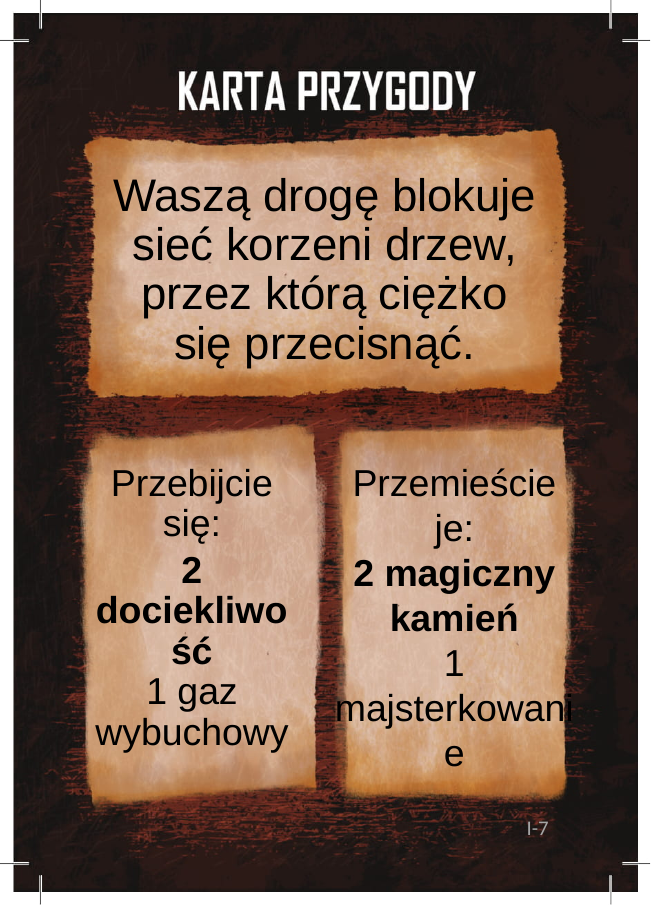

# Waszą drogę blokuje sieć korzeni drzew, przez którą ciężko się przecisnąć.
Przemieście je:
2 magiczny kamień
1 majsterkowanie
Przebijcie się:
2 dociekliwość
1 gaz wybuchowy
I-7